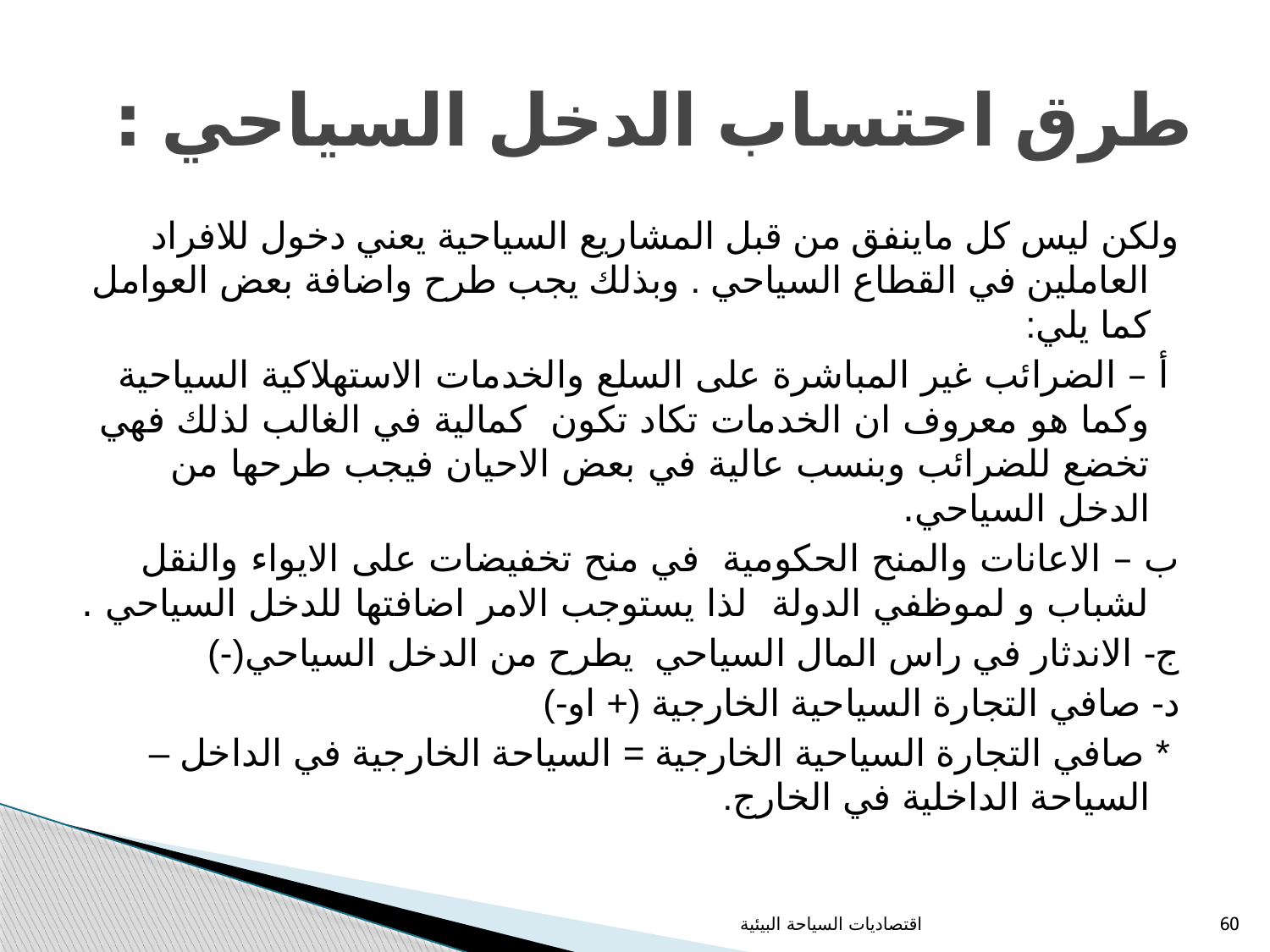

# طرق احتساب الدخل السياحي :
ولكن ليس كل ماينفق من قبل المشاريع السياحية يعني دخول للافراد العاملين في القطاع السياحي . وبذلك يجب طرح واضافة بعض العوامل كما يلي:
 أ – الضرائب غير المباشرة على السلع والخدمات الاستهلاكية السياحية وكما هو معروف ان الخدمات تكاد تكون  كمالية في الغالب لذلك فهي تخضع للضرائب وبنسب عالية في بعض الاحيان فيجب طرحها من الدخل السياحي.
ب – الاعانات والمنح الحكومية  في منح تخفيضات على الايواء والنقل لشباب و لموظفي الدولة  لذا يستوجب الامر اضافتها للدخل السياحي .
ج- الاندثار في راس المال السياحي  يطرح من الدخل السياحي(-)
د- صافي التجارة السياحية الخارجية (+ او-)
 * صافي التجارة السياحية الخارجية = السياحة الخارجية في الداخل – السياحة الداخلية في الخارج.
اقتصاديات السياحة البيئية
60